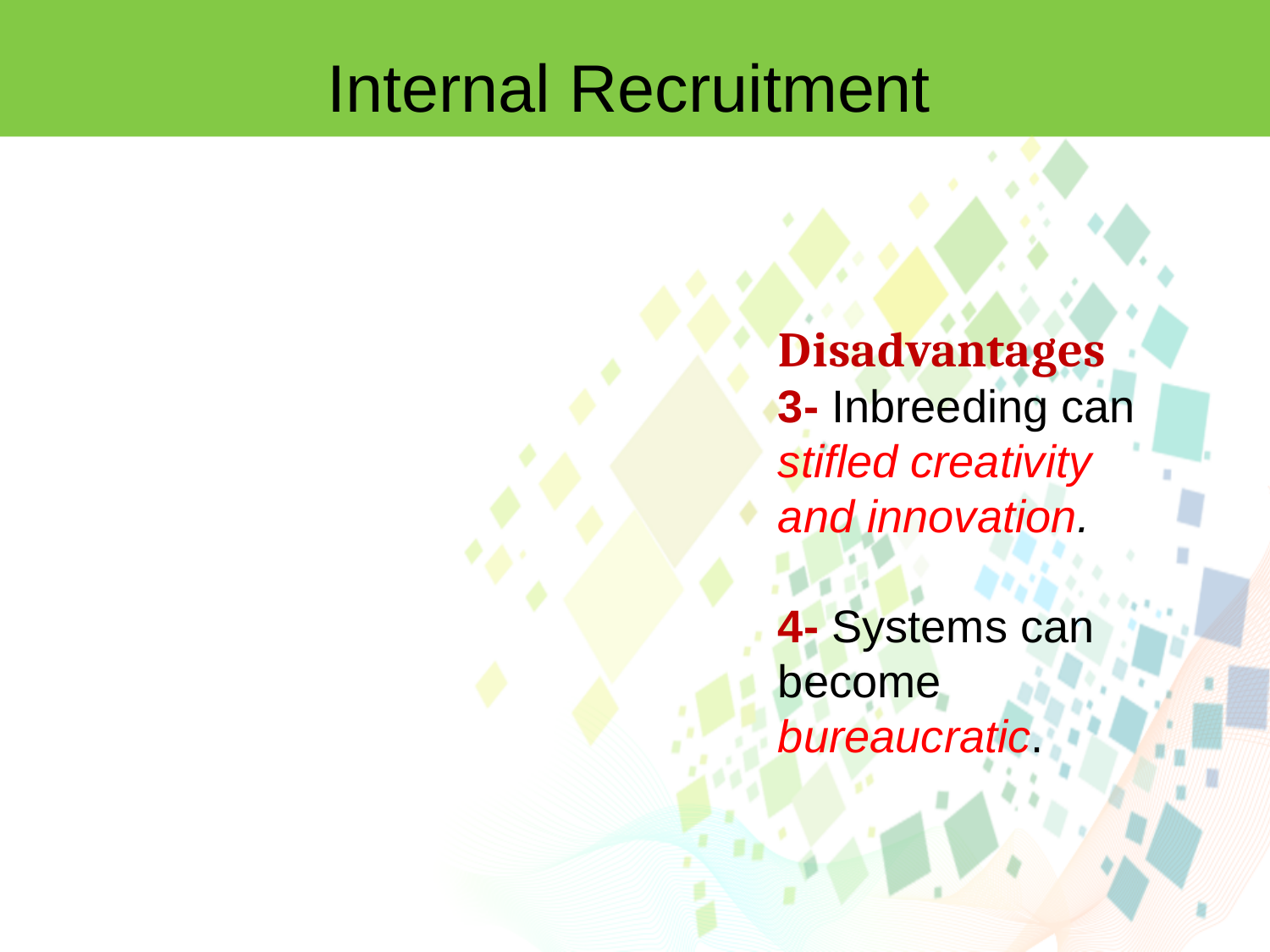

Internal Recruitment
Disadvantages
3- Inbreeding can stifled creativity and innovation.

4- Systems can become bureaucratic.